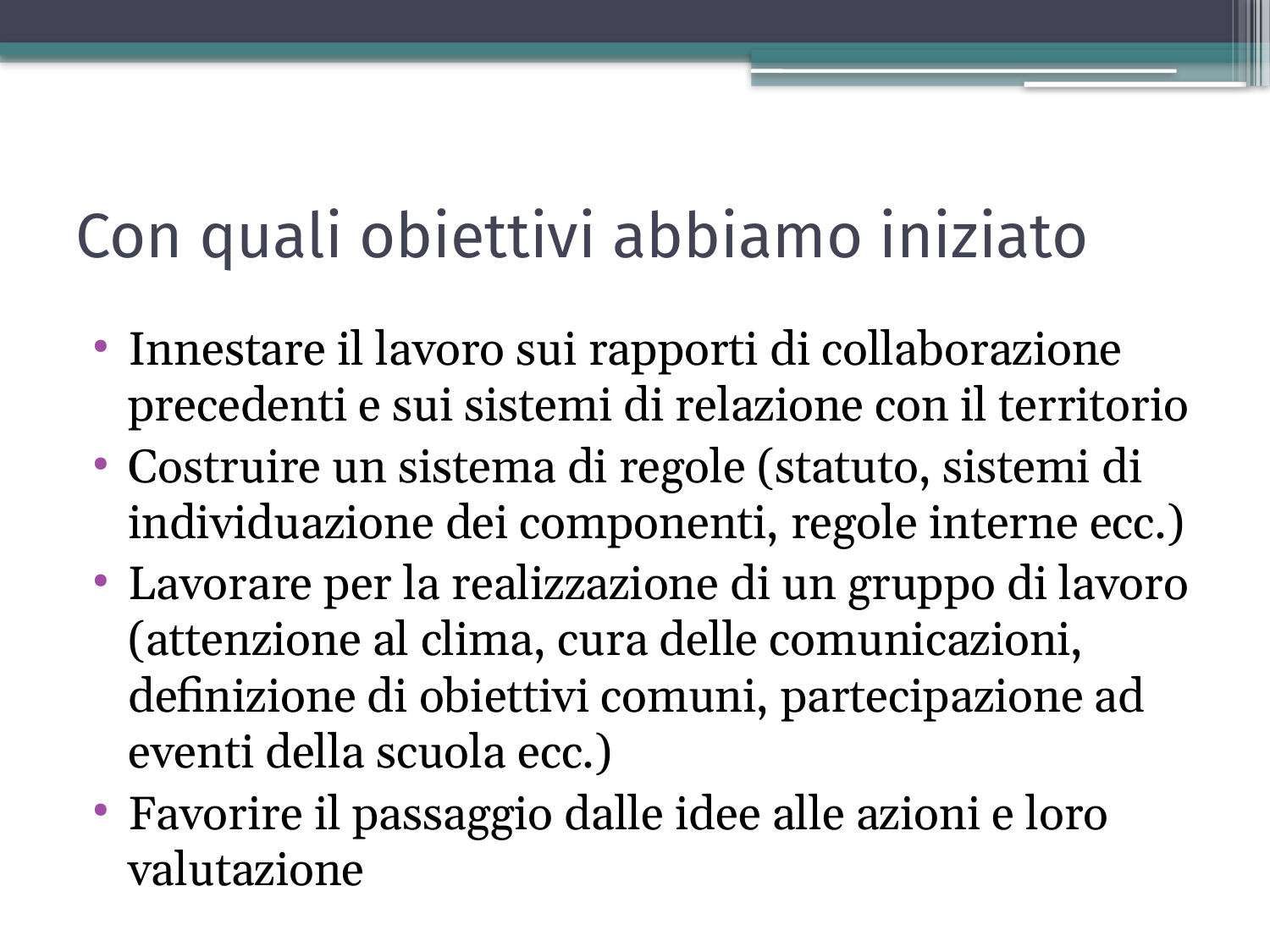

# Con quali obiettivi abbiamo iniziato
Innestare il lavoro sui rapporti di collaborazione precedenti e sui sistemi di relazione con il territorio
Costruire un sistema di regole (statuto, sistemi di individuazione dei componenti, regole interne ecc.)
Lavorare per la realizzazione di un gruppo di lavoro (attenzione al clima, cura delle comunicazioni, definizione di obiettivi comuni, partecipazione ad eventi della scuola ecc.)
Favorire il passaggio dalle idee alle azioni e loro valutazione